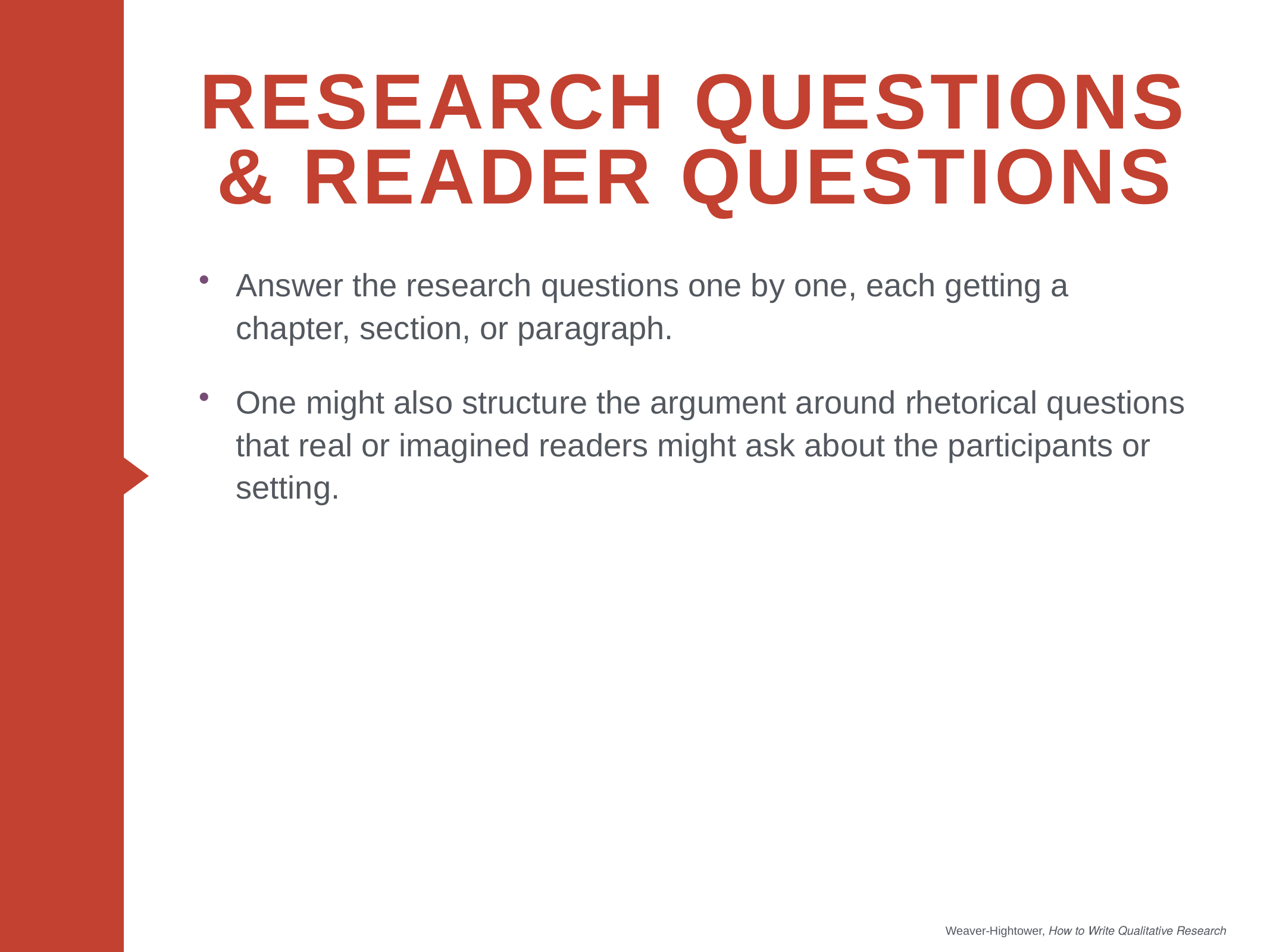

# Research questions & Reader questions
Answer the research questions one by one, each getting a chapter, section, or paragraph.
One might also structure the argument around rhetorical questions that real or imagined readers might ask about the participants or setting.